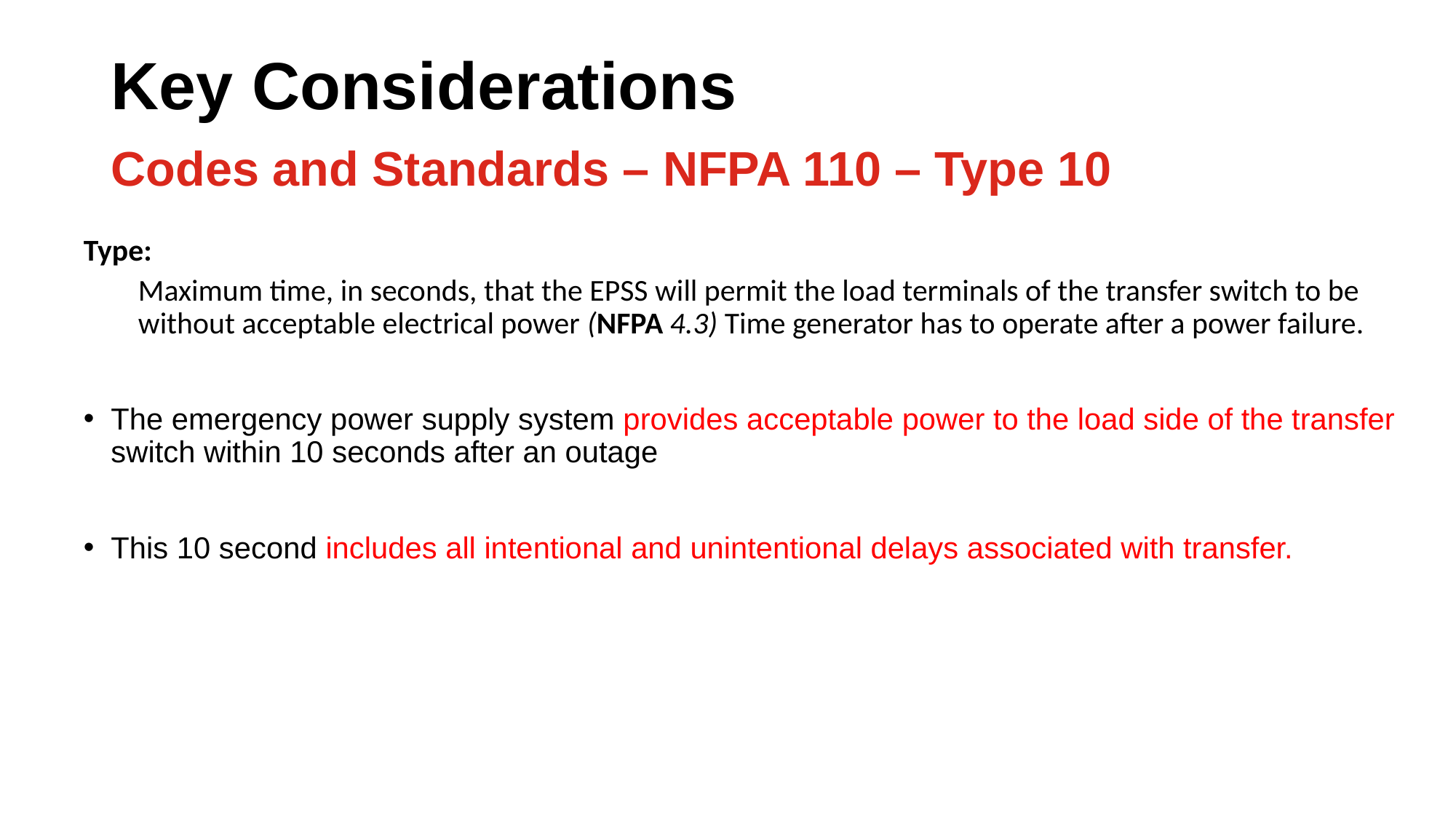

# Key Considerations Codes and Standards – NFPA 110 – Type 10
Type:
Maximum time, in seconds, that the EPSS will permit the load terminals of the transfer switch to be without acceptable electrical power (NFPA 4.3) Time generator has to operate after a power failure.

The emergency power supply system provides acceptable power to the load side of the transfer switch within 10 seconds after an outage

This 10 second includes all intentional and unintentional delays associated with transfer.